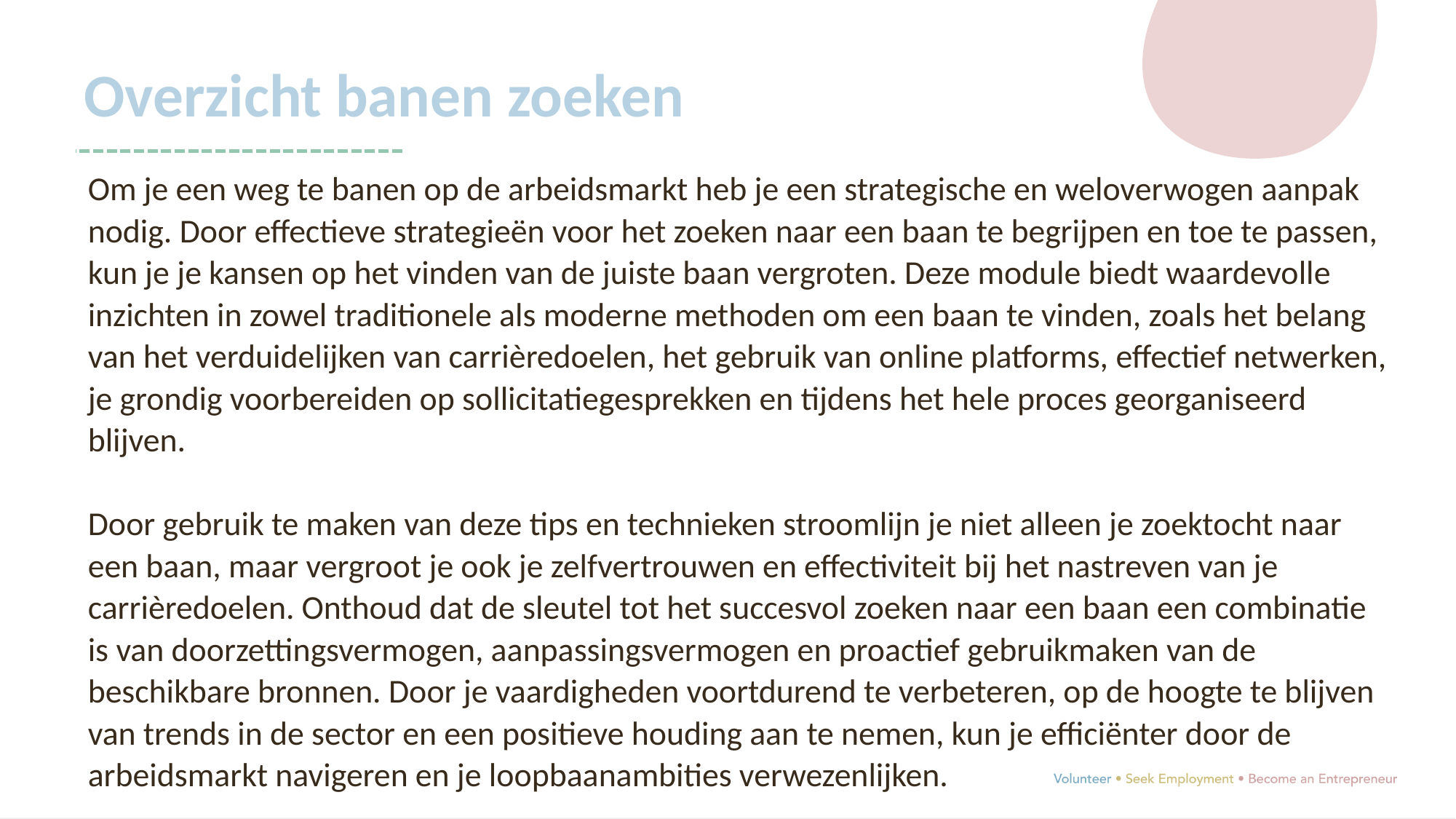

Overzicht banen zoeken

Om je een weg te banen op de arbeidsmarkt heb je een strategische en weloverwogen aanpak nodig. Door effectieve strategieën voor het zoeken naar een baan te begrijpen en toe te passen, kun je je kansen op het vinden van de juiste baan vergroten. Deze module biedt waardevolle inzichten in zowel traditionele als moderne methoden om een baan te vinden, zoals het belang van het verduidelijken van carrièredoelen, het gebruik van online platforms, effectief netwerken, je grondig voorbereiden op sollicitatiegesprekken en tijdens het hele proces georganiseerd blijven.

Door gebruik te maken van deze tips en technieken stroomlijn je niet alleen je zoektocht naar een baan, maar vergroot je ook je zelfvertrouwen en effectiviteit bij het nastreven van je carrièredoelen. Onthoud dat de sleutel tot het succesvol zoeken naar een baan een combinatie is van doorzettingsvermogen, aanpassingsvermogen en proactief gebruikmaken van de beschikbare bronnen. Door je vaardigheden voortdurend te verbeteren, op de hoogte te blijven van trends in de sector en een positieve houding aan te nemen, kun je efficiënter door de arbeidsmarkt navigeren en je loopbaanambities verwezenlijken.